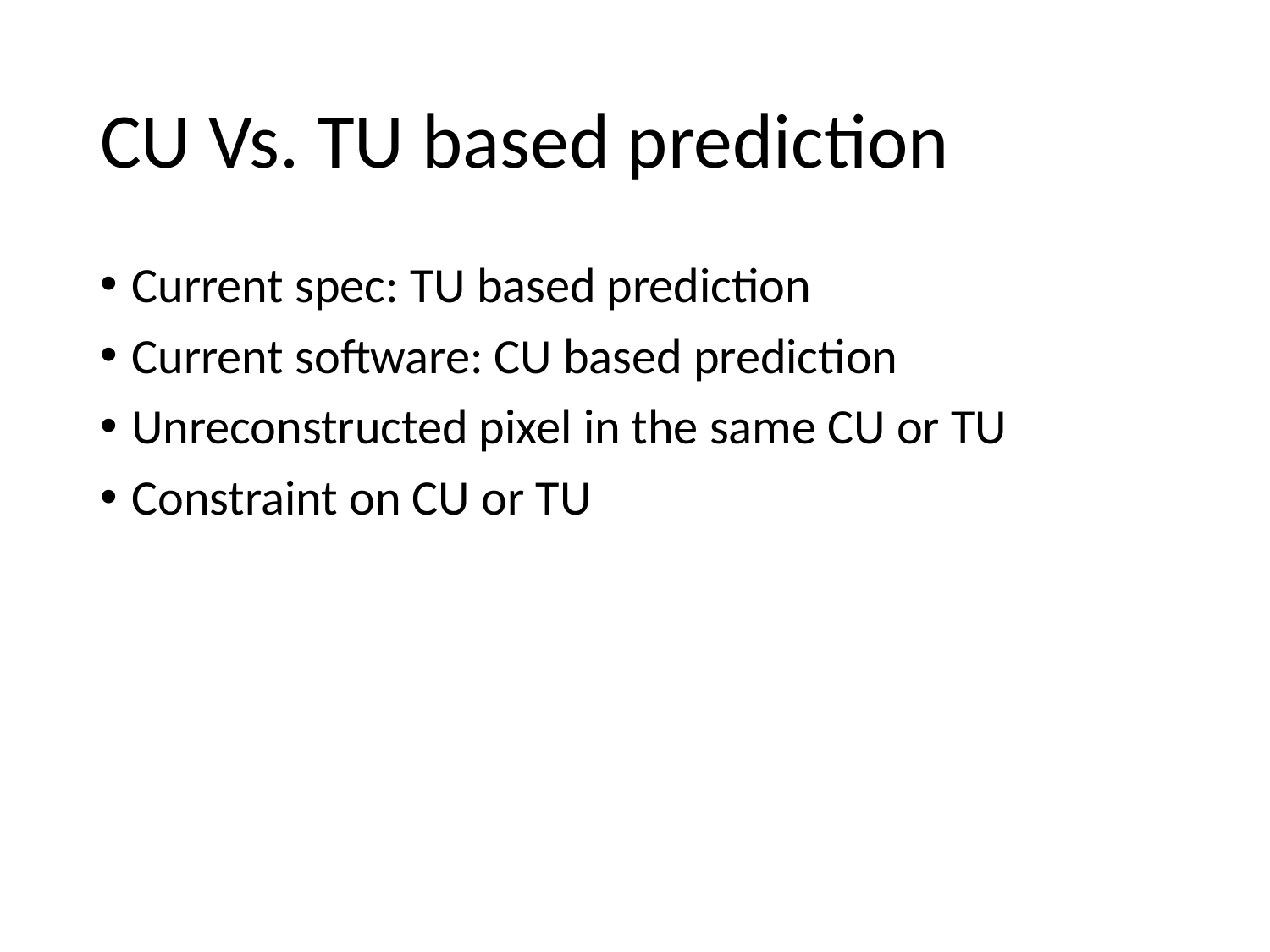

# CU Vs. TU based prediction
Current spec: TU based prediction
Current software: CU based prediction
Unreconstructed pixel in the same CU or TU
Constraint on CU or TU